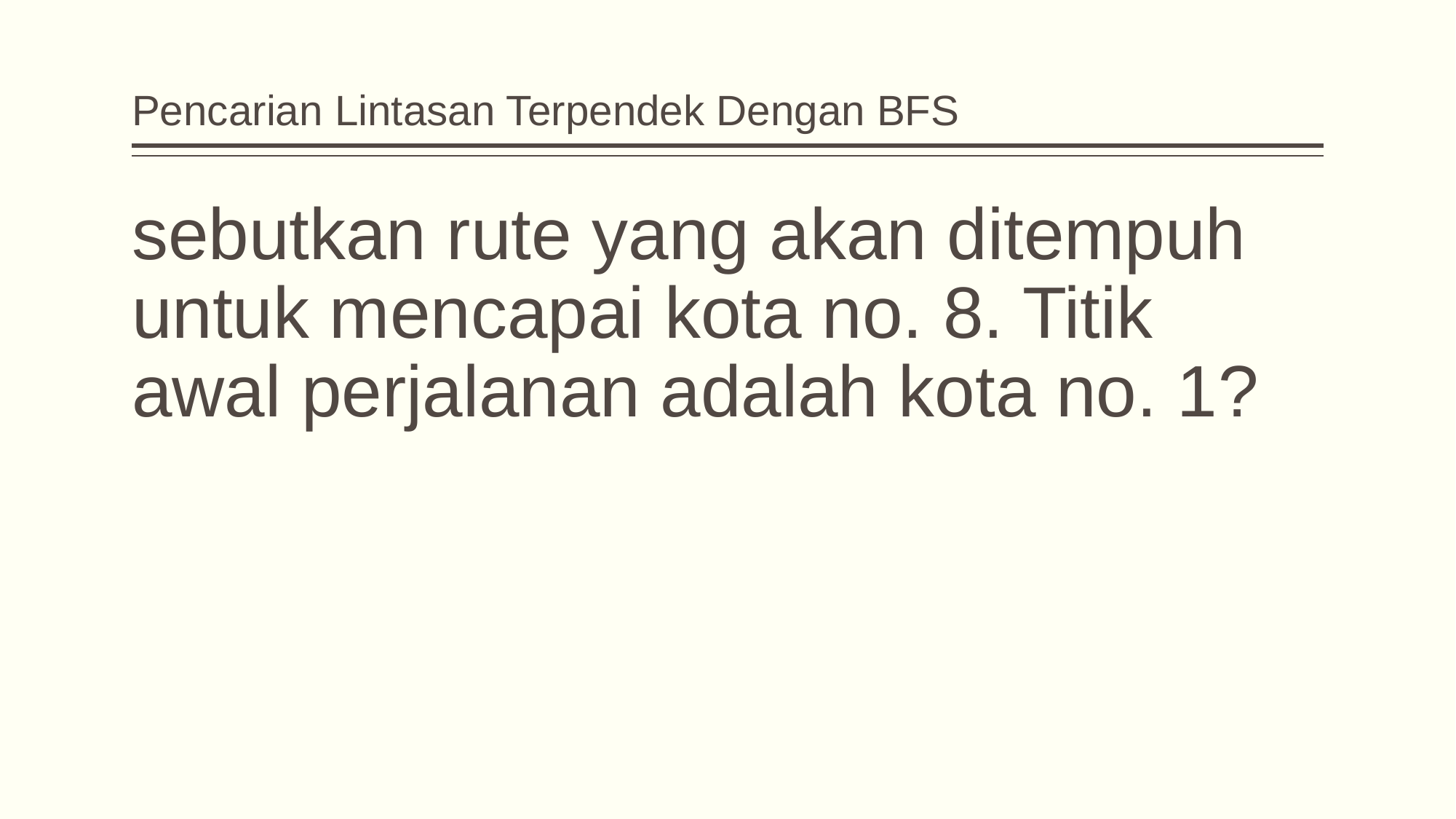

# Pencarian Lintasan Terpendek Dengan BFS
sebutkan rute yang akan ditempuh untuk mencapai kota no. 8. Titik awal perjalanan adalah kota no. 1?